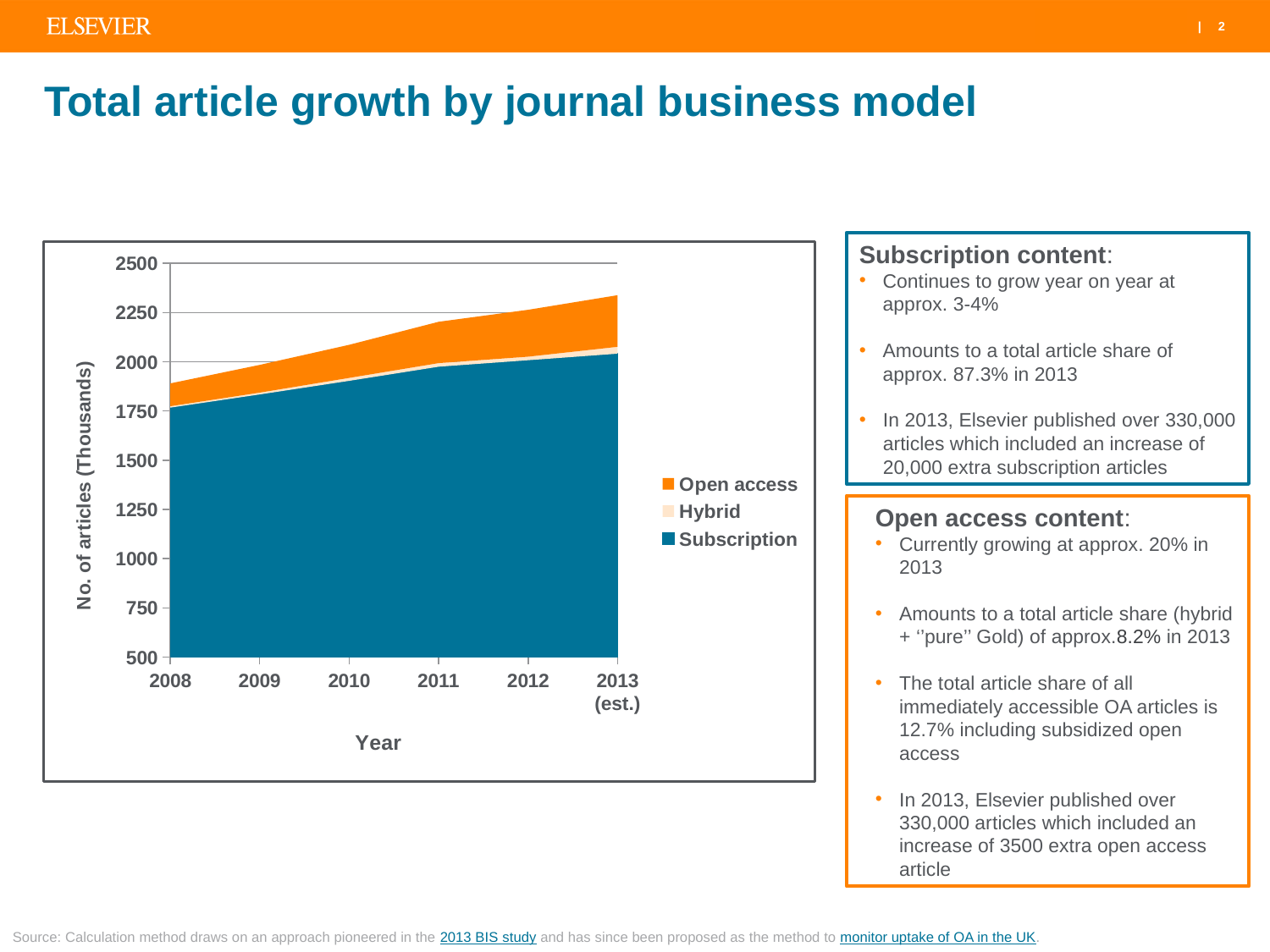

# Total article growth by journal business model
Subscription content:
Continues to grow year on year at approx. 3-4%

Amounts to a total article share of approx. 87.3% in 2013

In 2013, Elsevier published over 330,000 articles which included an increase of 20,000 extra subscription articles

### Chart

| Category | Subscription | Hybrid | Open access |
|---|---|---|---|
| 2008 | 1767.0 | 7.0 | 116.0 |
| 2009 | 1834.0 | 9.0 | 141.0 |
| 2010 | 1903.0 | 15.0 | 168.0 |
| 2011 | 1975.0 | 18.0 | 210.0 |
| 2012 | 2008.0 | 18.0 | 238.0 |
| 2013 (est.) | 2041.0 | 35.0 | 262.0 |
Open access content:
Currently growing at approx. 20% in 2013

Amounts to a total article share (hybrid + ‘’pure’’ Gold) of approx.8.2% in 2013

The total article share of all immediately accessible OA articles is 12.7% including subsidized open access

In 2013, Elsevier published over 330,000 articles which included an increase of 3500 extra open access article
Source: Calculation method draws on an approach pioneered in the 2013 BIS study and has since been proposed as the method to monitor uptake of OA in the UK.